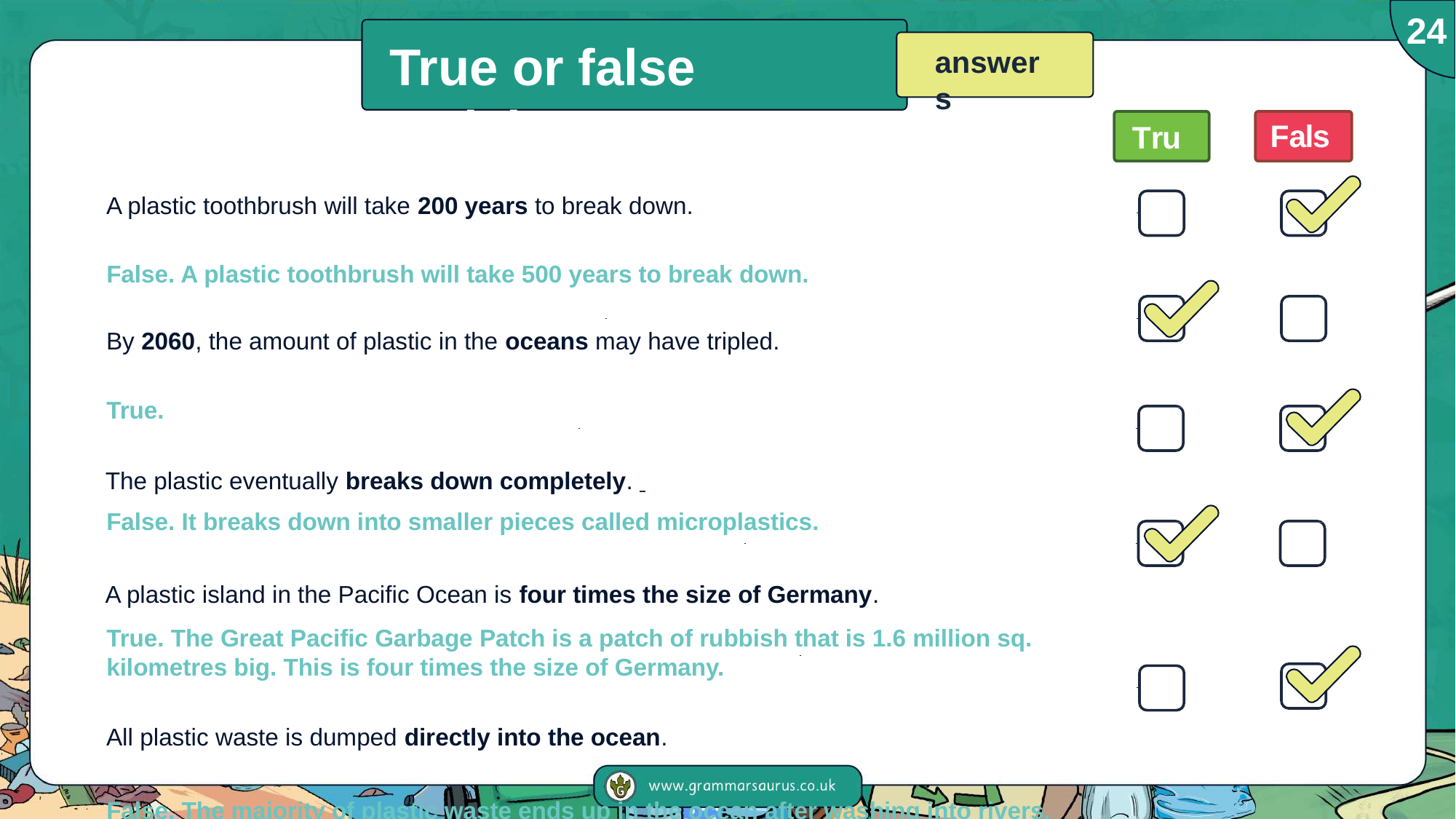

24

# True or false activity
answers

False
True

A plastic toothbrush will take 200 years to break down.
False. A plastic toothbrush will take 500 years to break down.

By 2060, the amount of plastic in the oceans may have tripled.
True.

The plastic eventually breaks down completely.
False. It breaks down into smaller pieces called microplastics.

A plastic island in the Pacific Ocean is four times the size of Germany.
True. The Great Pacific Garbage Patch is a patch of rubbish that is 1.6 million sq.  kilometres big. This is four times the size of Germany.

All plastic waste is dumped directly into the ocean.
False. The majority of plastic waste ends up in the ocean after washing into rivers.